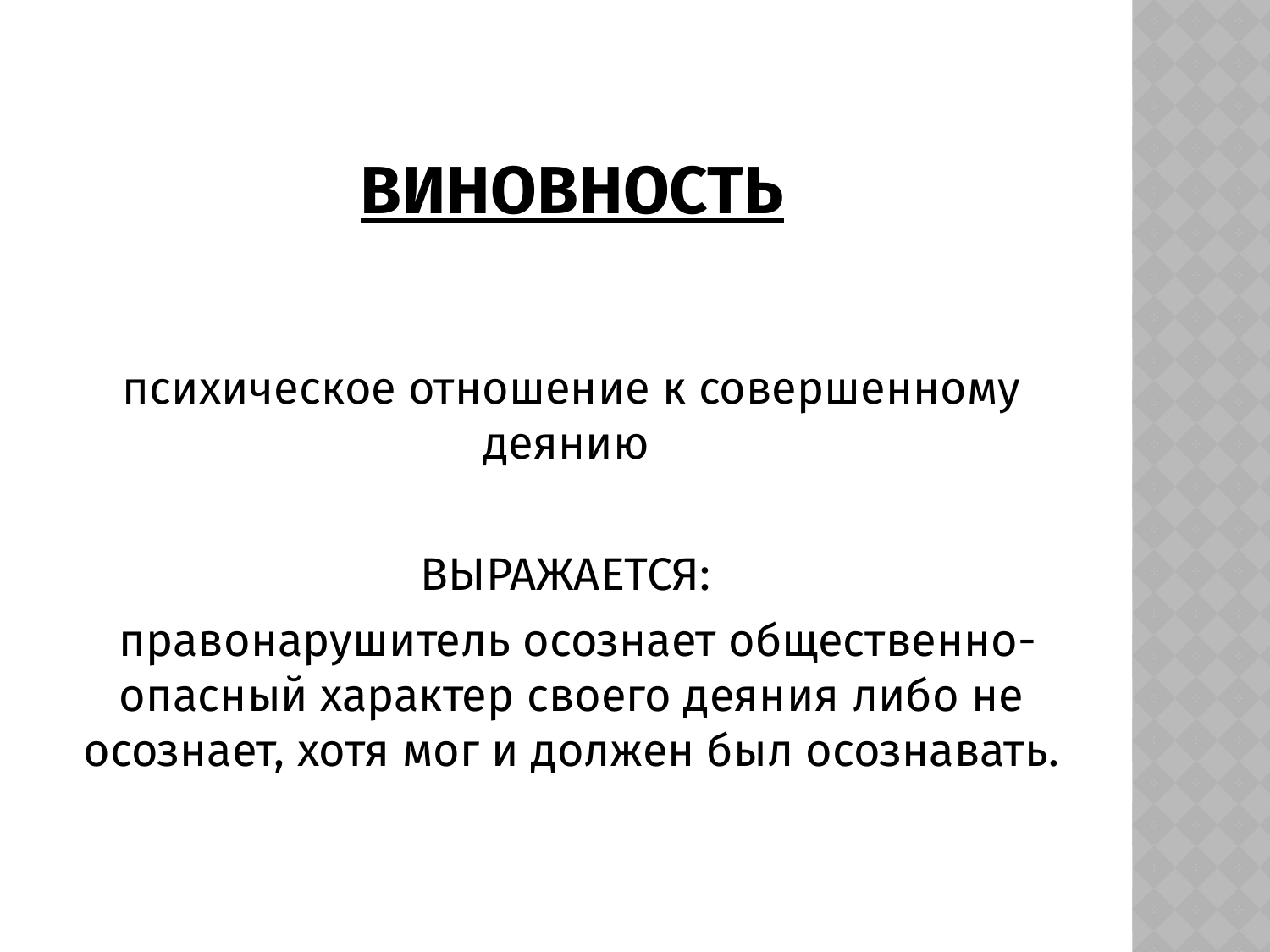

# Виновность

психическое отношение к совершенному деянию

ВЫРАЖАЕТСЯ:
 правонарушитель осознает общественно-опасный характер своего деяния либо не осознает, хотя мог и должен был осознавать.